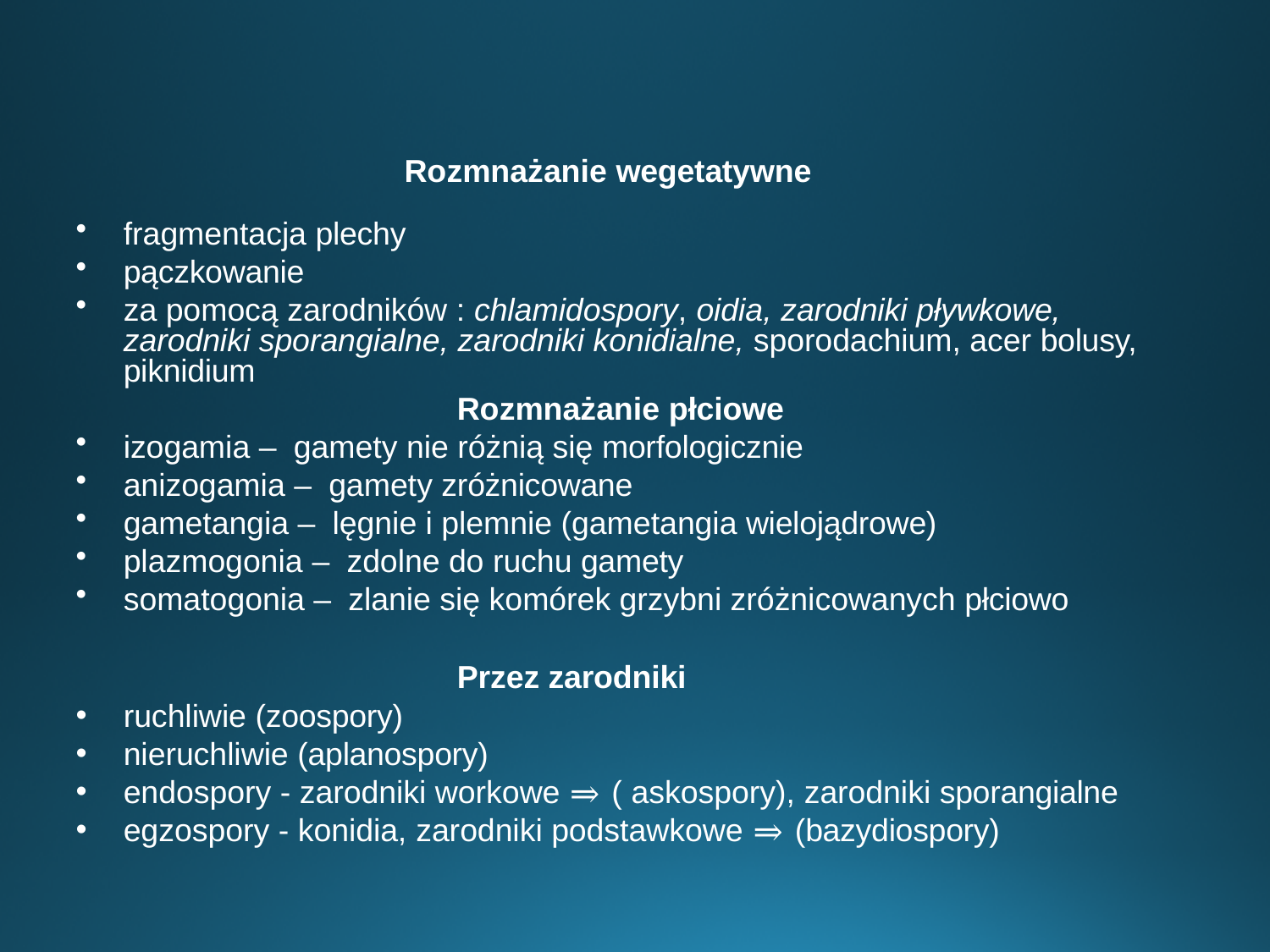

# Rozmnażanie wegetatywne
fragmentacja plechy
pączkowanie
za pomocą zarodników : chlamidospory, oidia, zarodniki pływkowe, zarodniki sporangialne, zarodniki konidialne, sporodachium, acer bolusy, piknidium
Rozmnażanie płciowe
izogamia – gamety nie różnią się morfologicznie
anizogamia – gamety zróżnicowane
gametangia – lęgnie i plemnie (gametangia wielojądrowe)
plazmogonia – zdolne do ruchu gamety
somatogonia – zlanie się komórek grzybni zróżnicowanych płciowo

Przez zarodniki
ruchliwie (zoospory)
nieruchliwie (aplanospory)
endospory - zarodniki workowe ⇒ ( askospory), zarodniki sporangialne
egzospory - konidia, zarodniki podstawkowe ⇒ (bazydiospory)